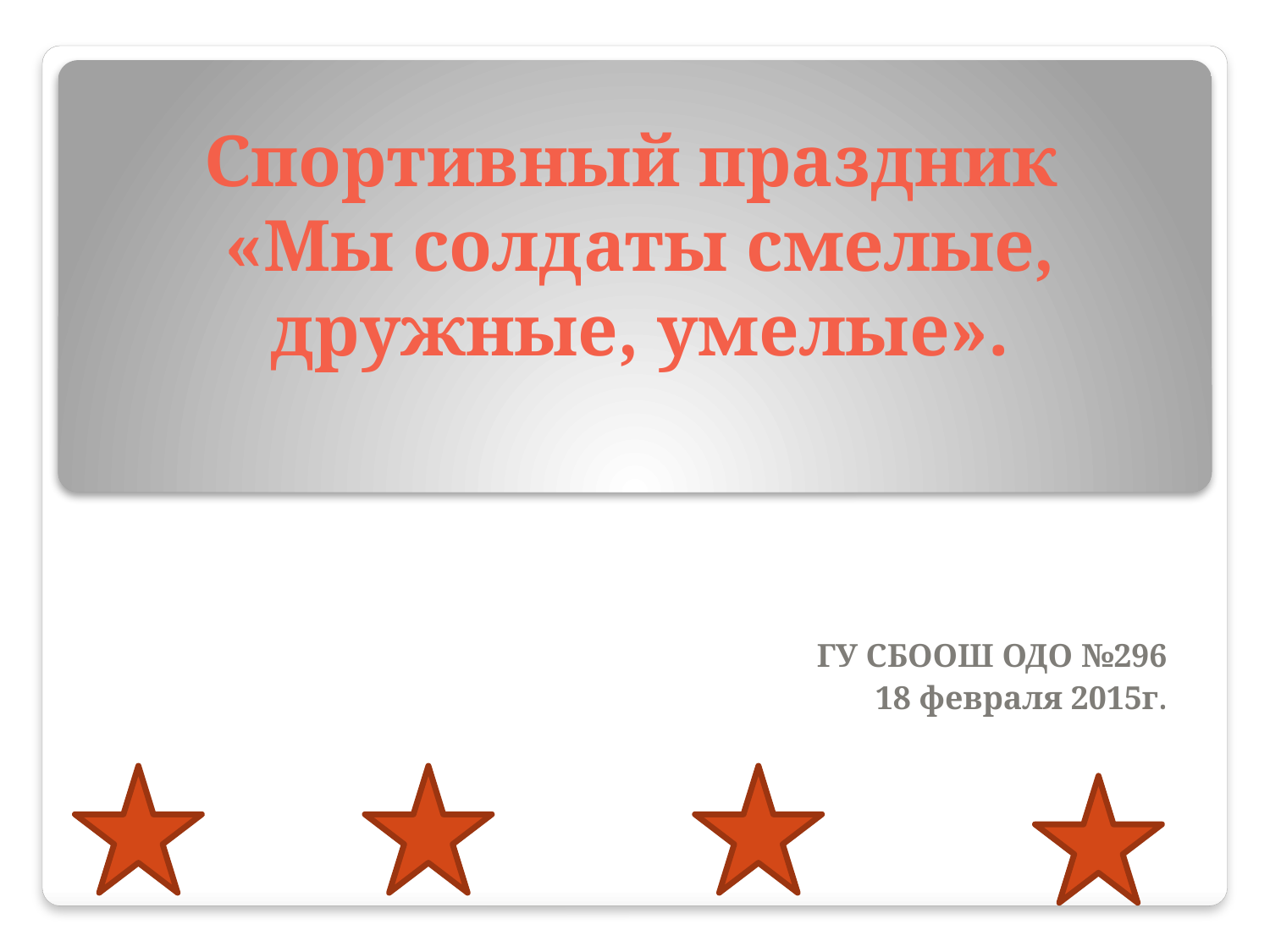

# Спортивный праздник «Мы солдаты смелые, дружные, умелые».
ГУ СБООШ ОДО №296
18 февраля 2015г.